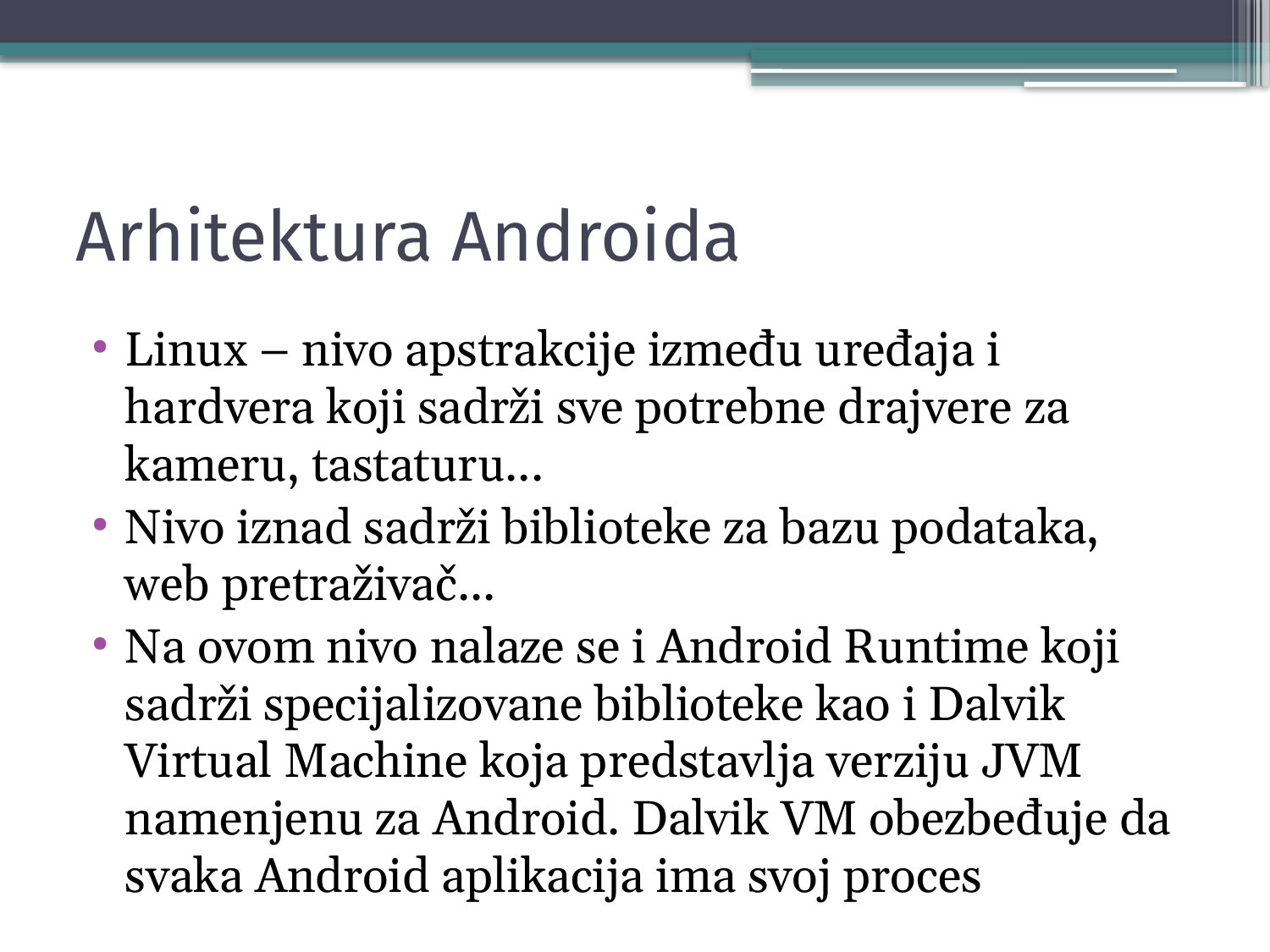

# Arhitektura Androida
Linux – nivo apstrakcije između uređaja i hardvera koji sadrži sve potrebne drajvere za kameru, tastaturu...
Nivo iznad sadrži biblioteke za bazu podataka, web pretraživač...
Na ovom nivo nalaze se i Android Runtime koji sadrži specijalizovane biblioteke kao i Dalvik Virtual Machine koja predstavlja verziju JVM namenjenu za Android. Dalvik VM obezbeđuje da svaka Android aplikacija ima svoj proces